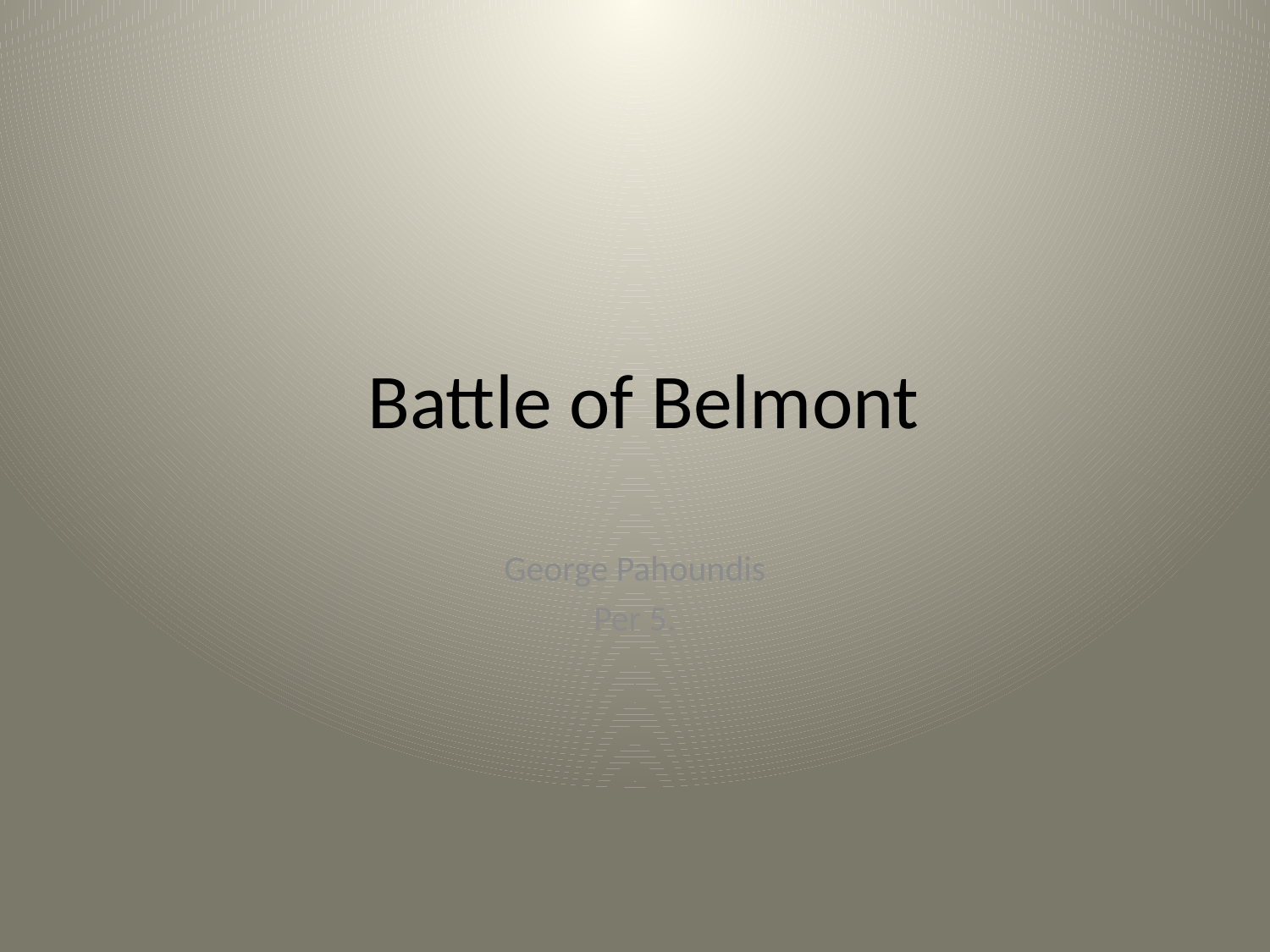

# Battle of Belmont
George Pahoundis
Per 5.